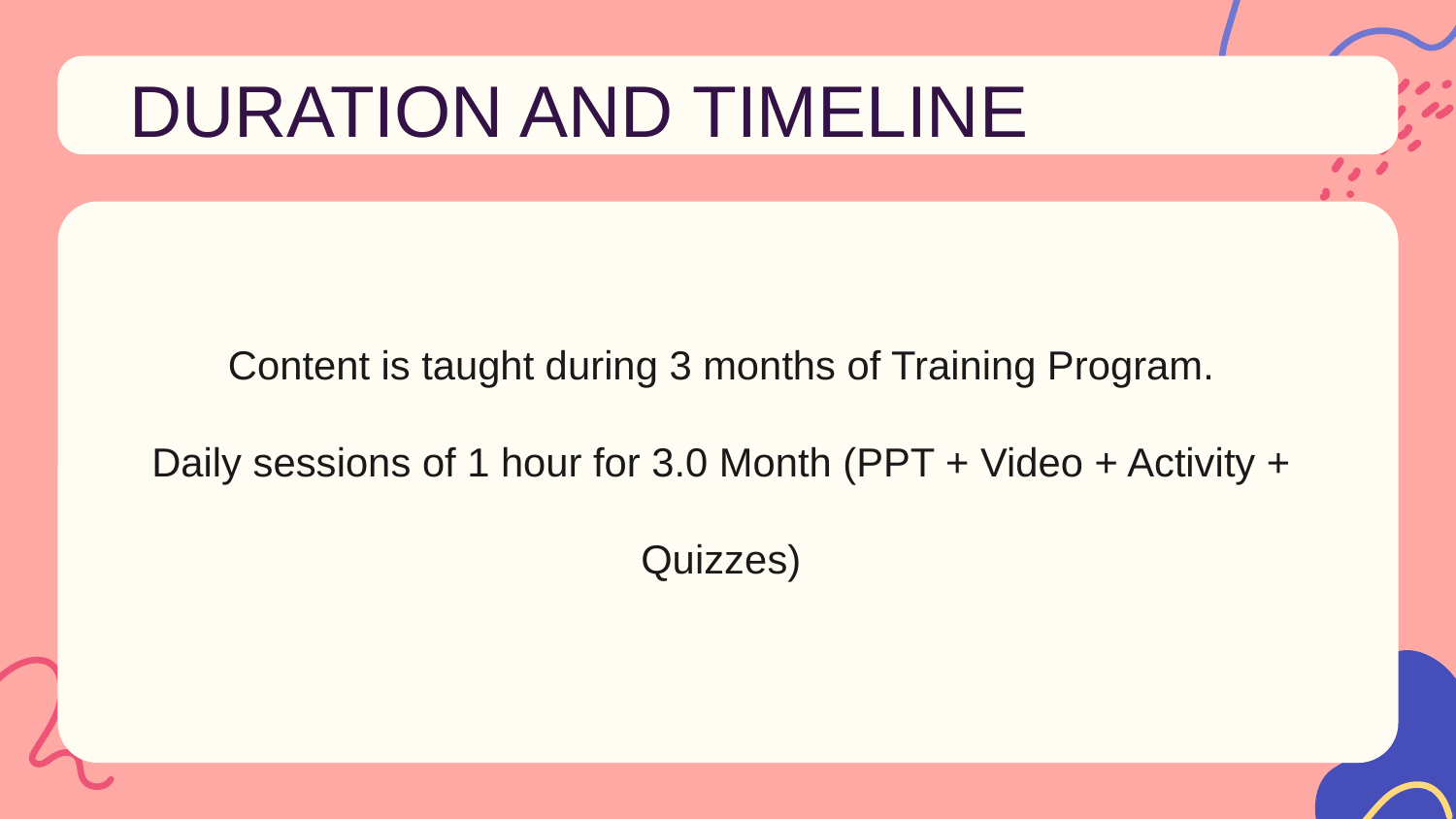

# DURATION AND TIMELINE
Content is taught during 3 months of Training Program.
Daily sessions of 1 hour for 3.0 Month (PPT + Video + Activity + Quizzes)